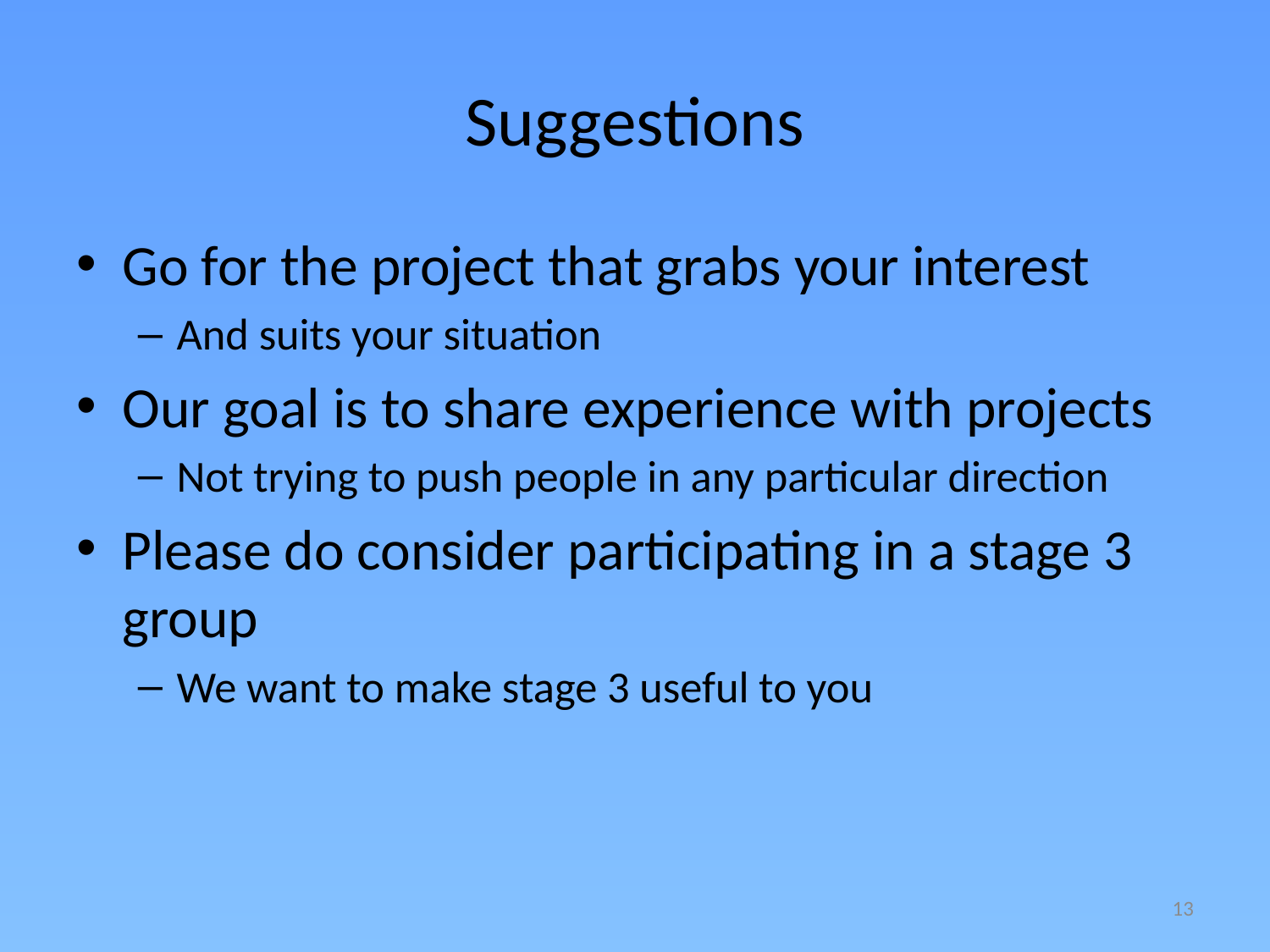

# Suggestions
Go for the project that grabs your interest
And suits your situation
Our goal is to share experience with projects
Not trying to push people in any particular direction
Please do consider participating in a stage 3 group
We want to make stage 3 useful to you
13